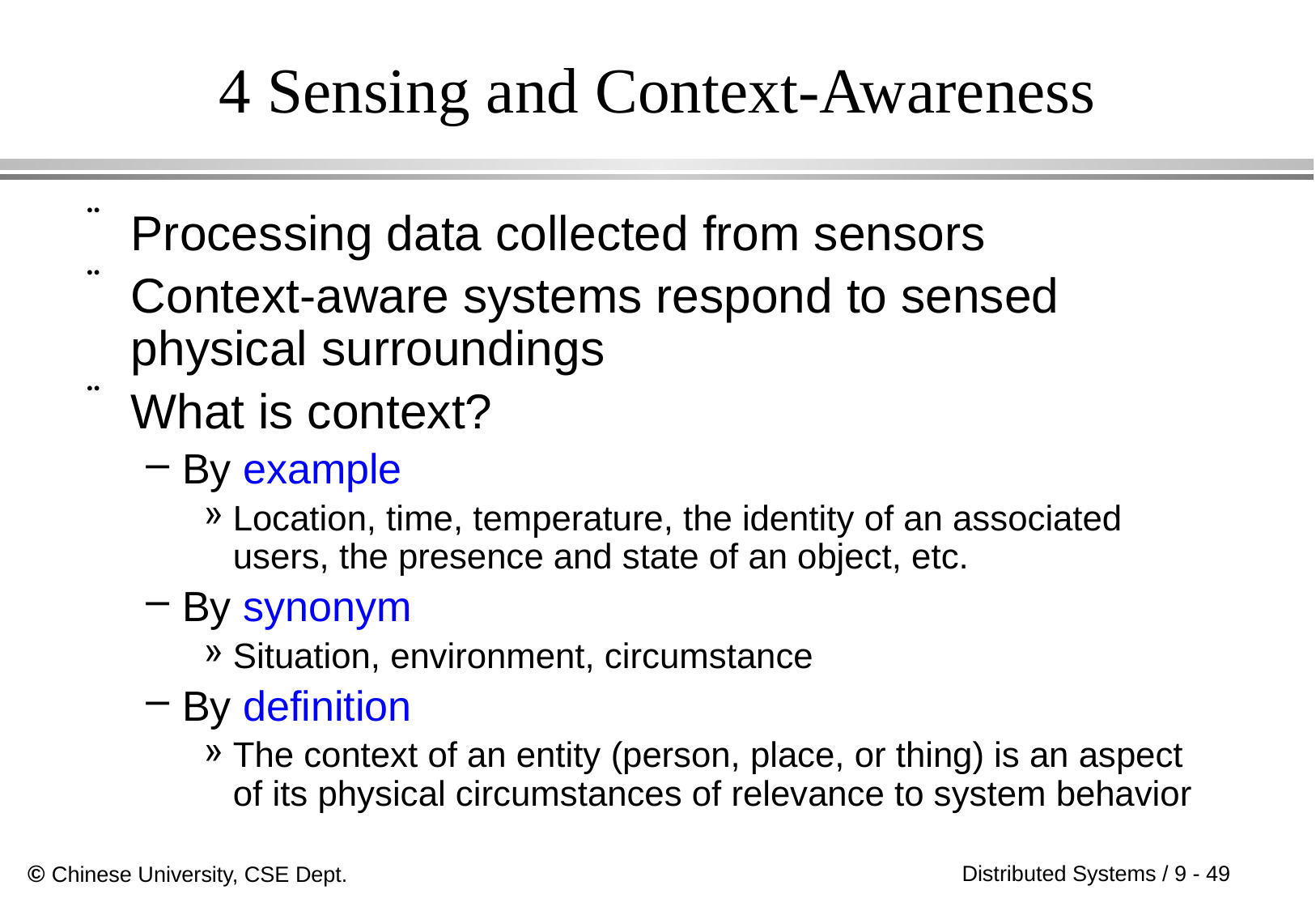

# 4 Sensing and Context-Awareness
Processing data collected from sensors
Context-aware systems respond to sensed physical surroundings
What is context?
By example
Location, time, temperature, the identity of an associated users, the presence and state of an object, etc.
By synonym
Situation, environment, circumstance
By definition
The context of an entity (person, place, or thing) is an aspect of its physical circumstances of relevance to system behavior